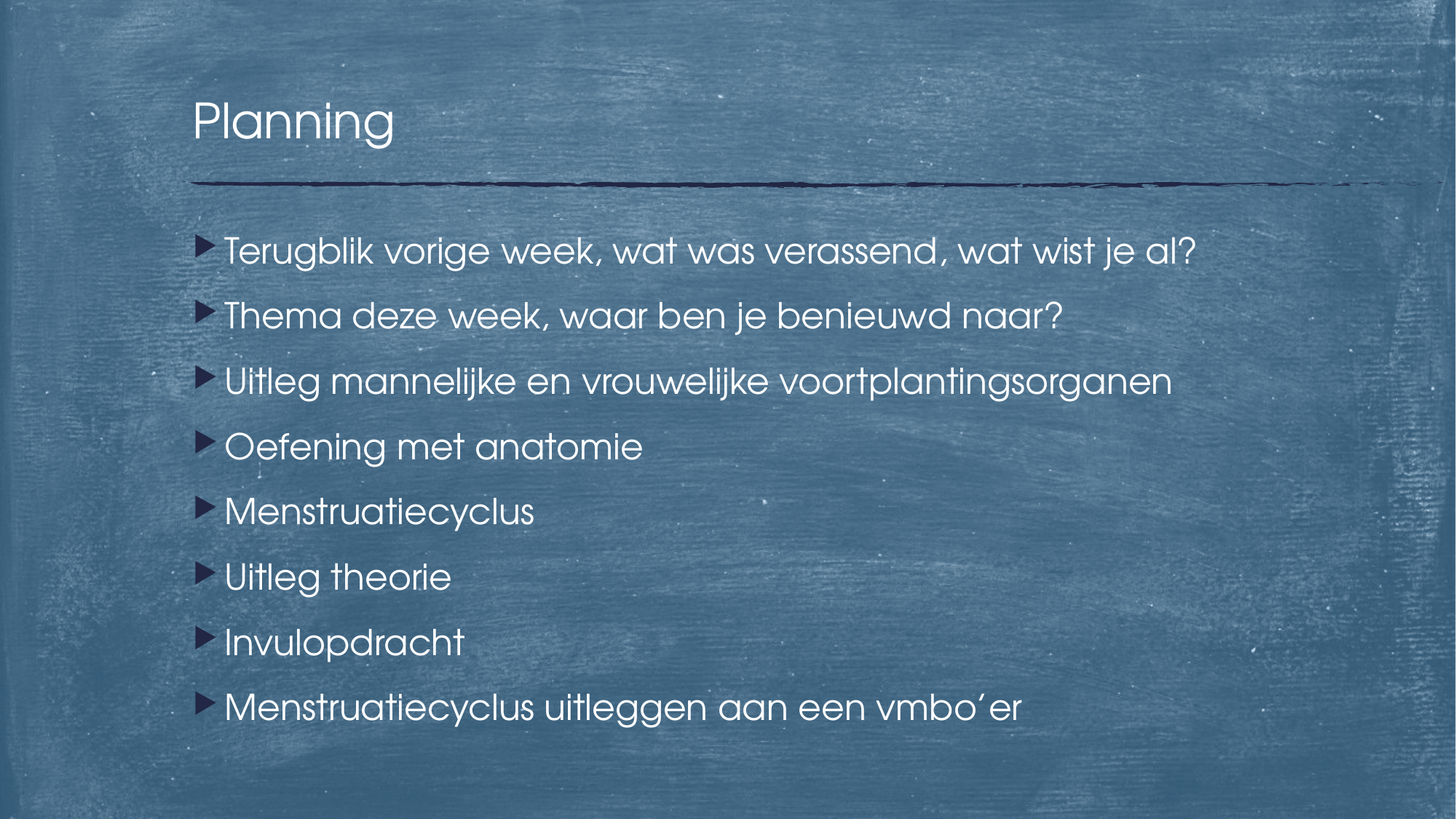

# Planning
Terugblik vorige week, wat was verassend, wat wist je al?
Thema deze week, waar ben je benieuwd naar?
Uitleg mannelijke en vrouwelijke voortplantingsorganen
Oefening met anatomie
Menstruatiecyclus
Uitleg theorie
Invulopdracht
Menstruatiecyclus uitleggen aan een vmbo’er